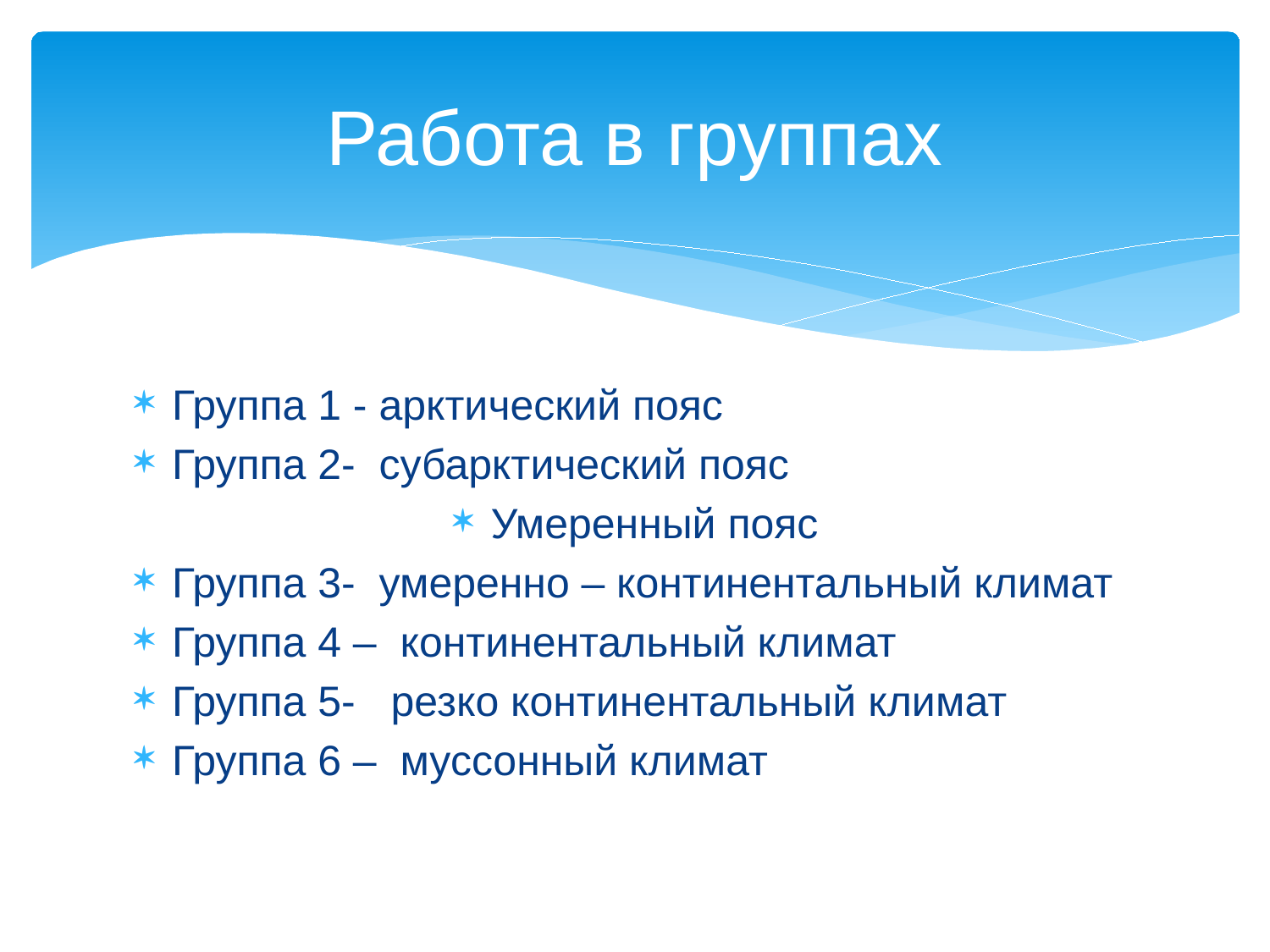

# Работа в группах
Группа 1 - арктический пояс
Группа 2-  субарктический пояс
Умеренный пояс
Группа 3-  умеренно – континентальный климат
Группа 4 –  континентальный климат
Группа 5-   резко континентальный климат
Группа 6 –  муссонный климат